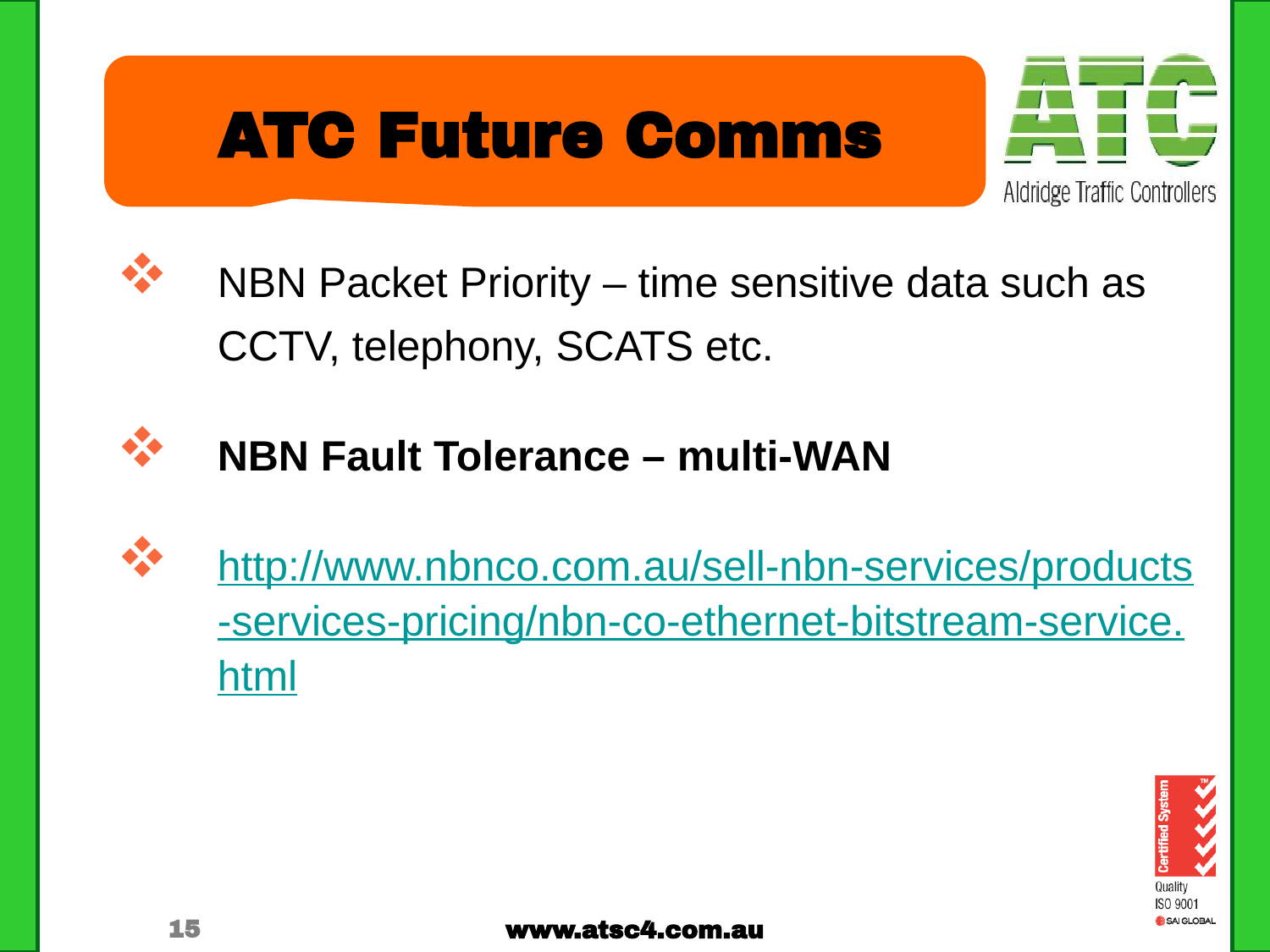

# ATC Future Comms
NBN Packet Priority – time sensitive data such as CCTV, telephony, SCATS etc.
NBN Fault Tolerance – multi-WAN
http://www.nbnco.com.au/sell-nbn-services/products-services-pricing/nbn-co-ethernet-bitstream-service.html

www.atsc4.com.au
15